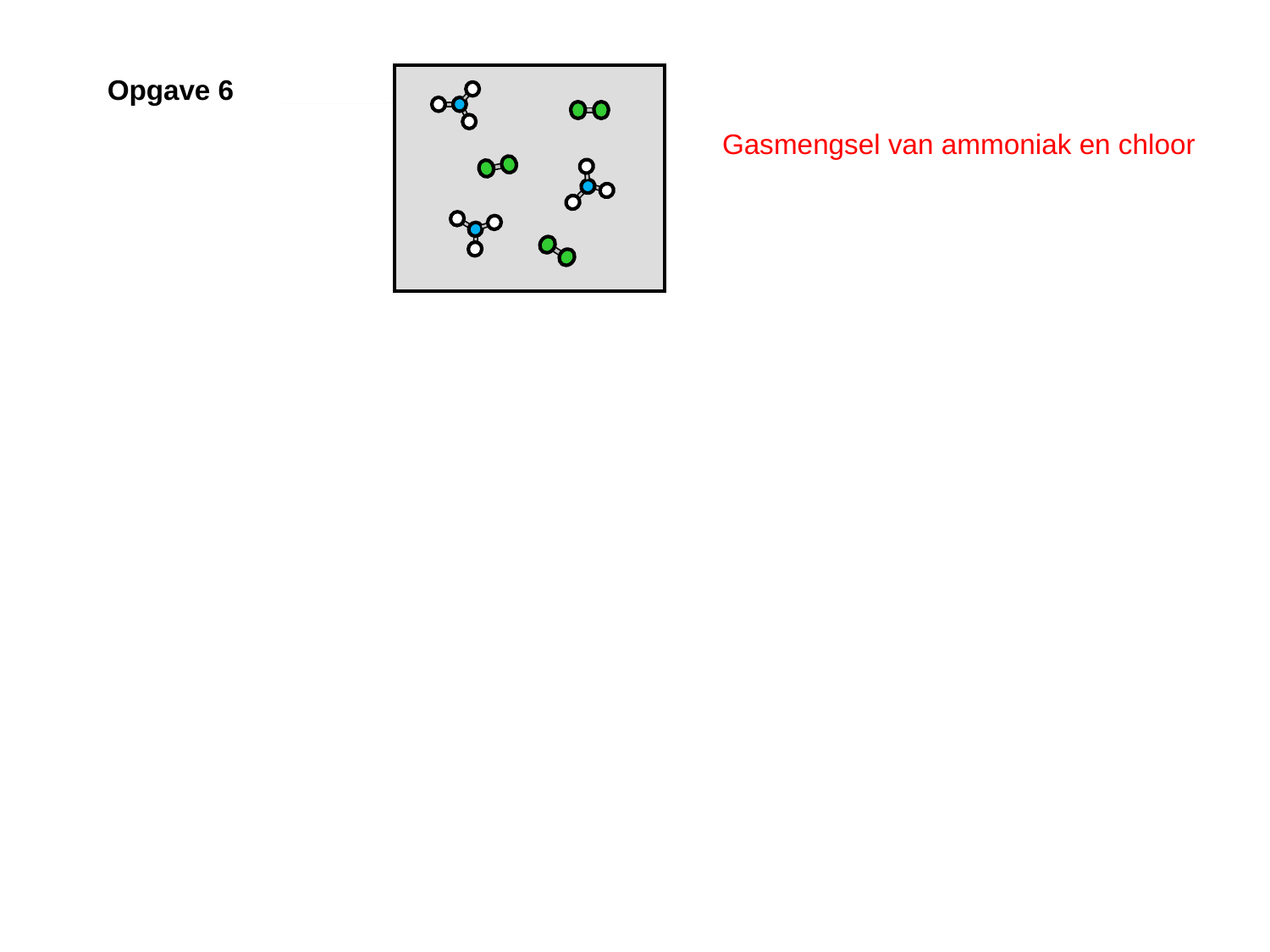

Opgave 6

Gasmengsel van ammoniak en chloor